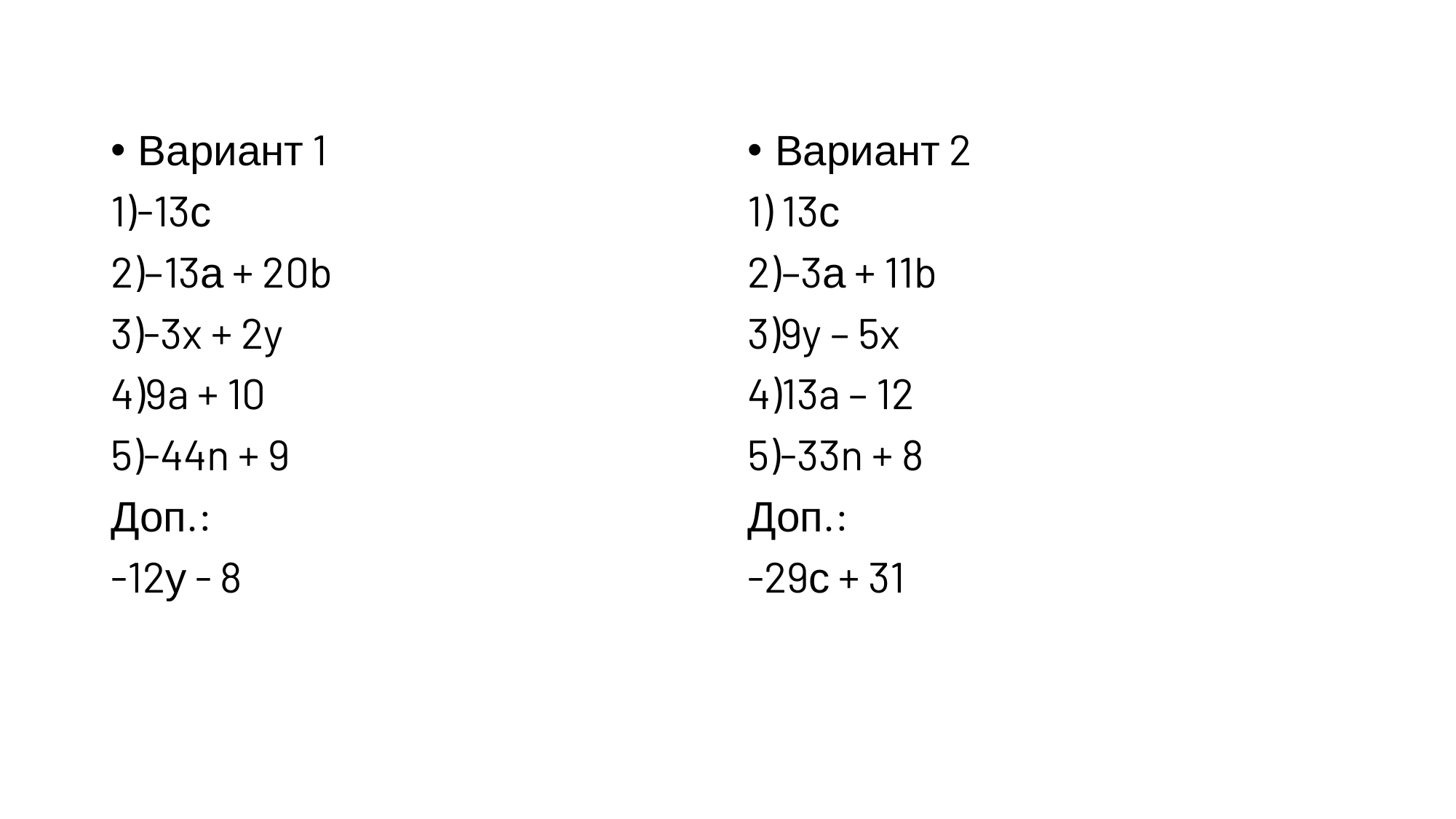

#
Вариант 1
1)-13с
2)–13а + 20b
3)-3x + 2y
4)9a + 10
5)-44n + 9
Доп.:
-12у - 8

Вариант 2
1) 13с
2)–3а + 11b
3)9y – 5x
4)13a – 12
5)-33n + 8
Доп.:
-29с + 31